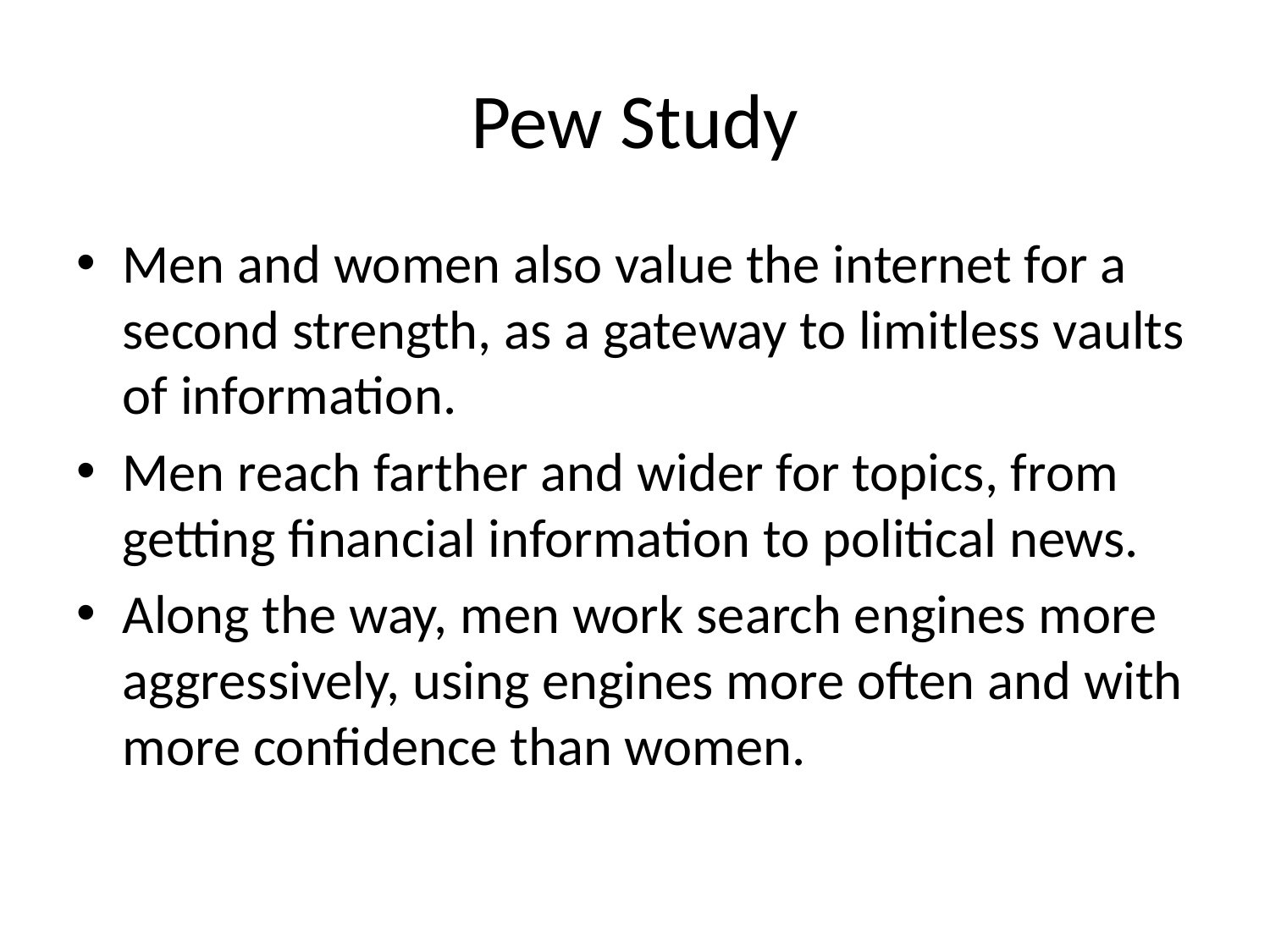

# Pew Study
Men and women also value the internet for a second strength, as a gateway to limitless vaults of information.
Men reach farther and wider for topics, from getting financial information to political news.
Along the way, men work search engines more aggressively, using engines more often and with more confidence than women.